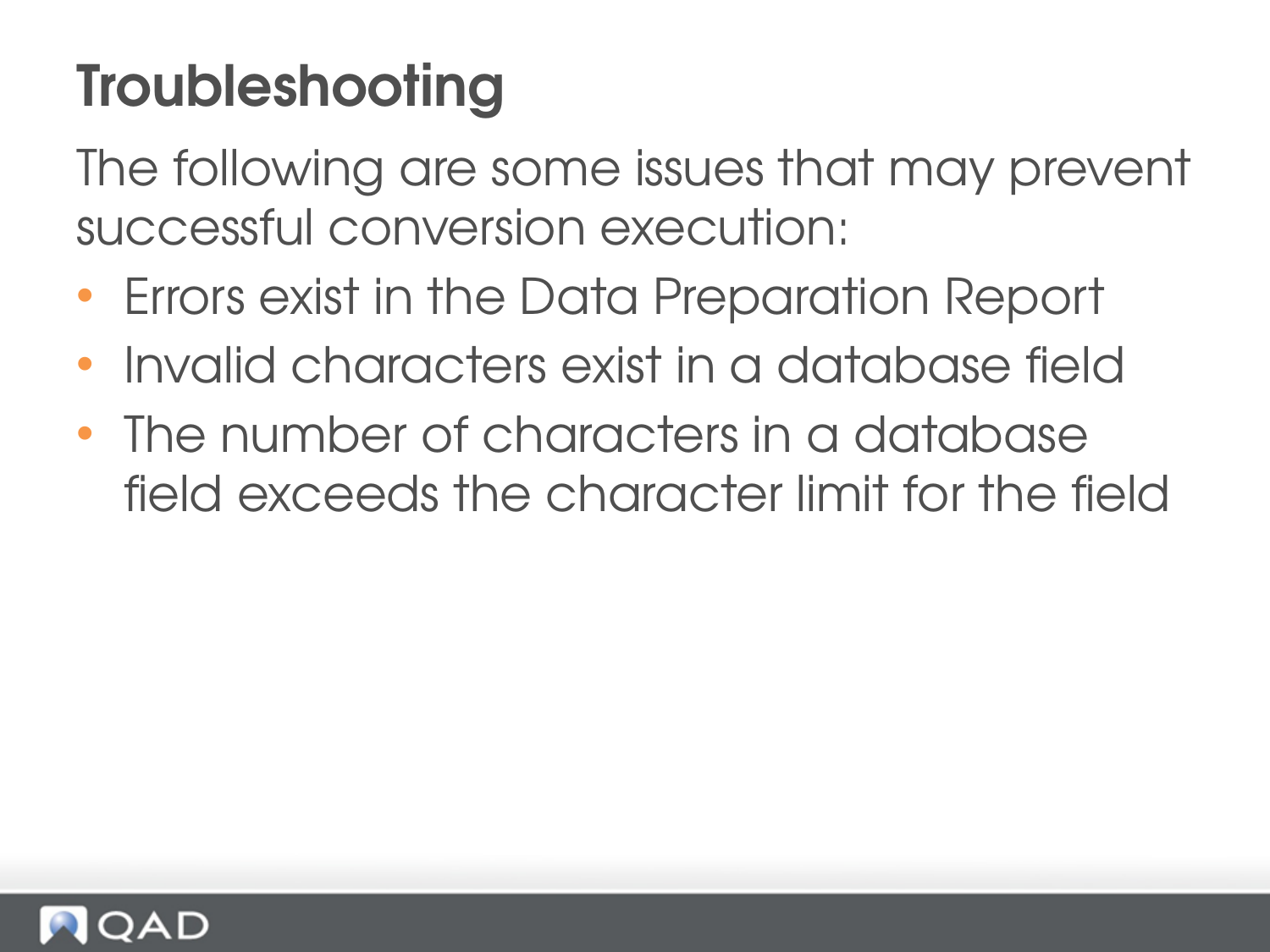

# Troubleshooting
The following are some issues that may prevent successful conversion execution:
Errors exist in the Data Preparation Report
Invalid characters exist in a database field
The number of characters in a database field exceeds the character limit for the field